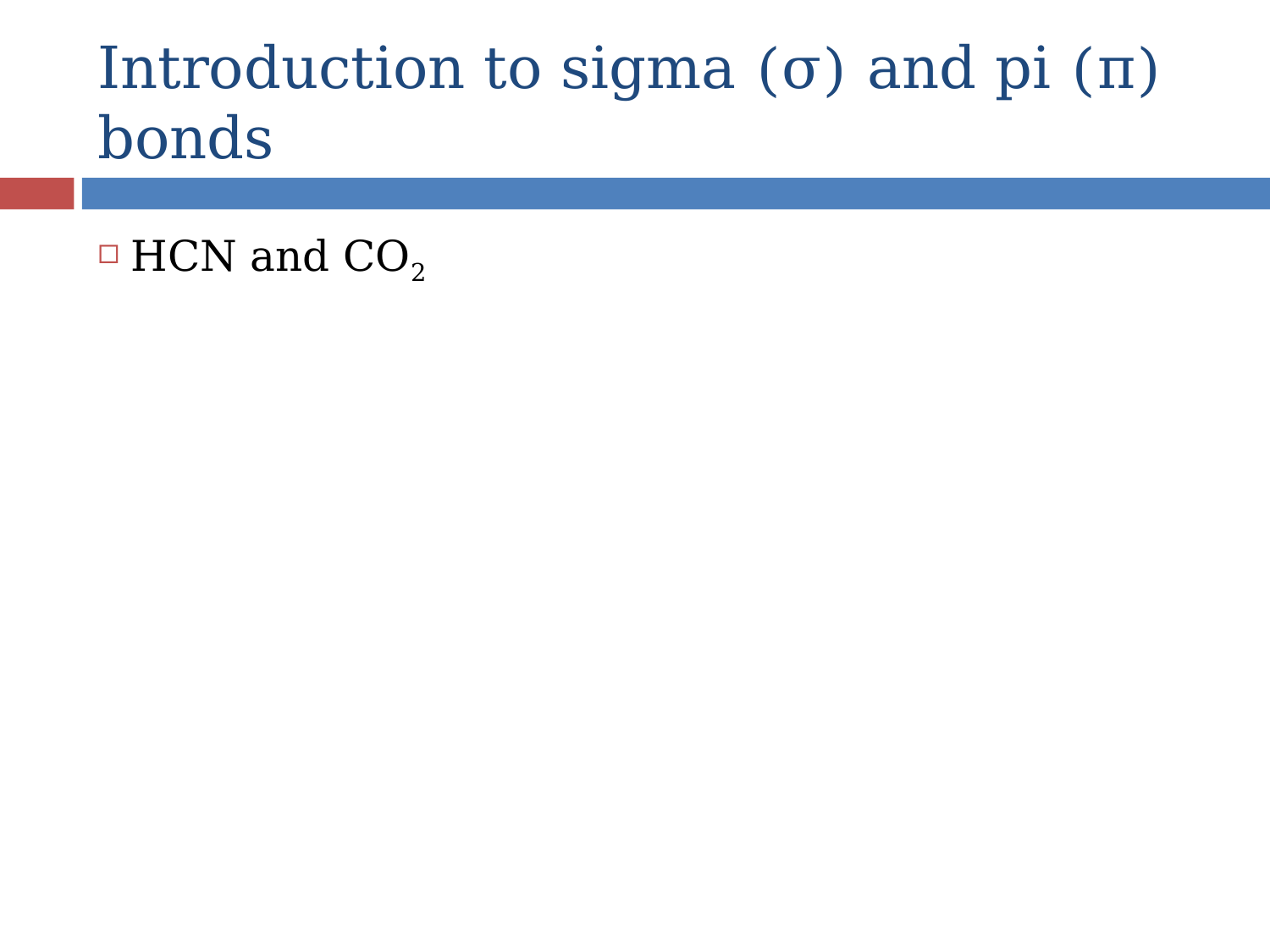

# Introduction to sigma (σ) and pi (π) bonds
HCN and CO2